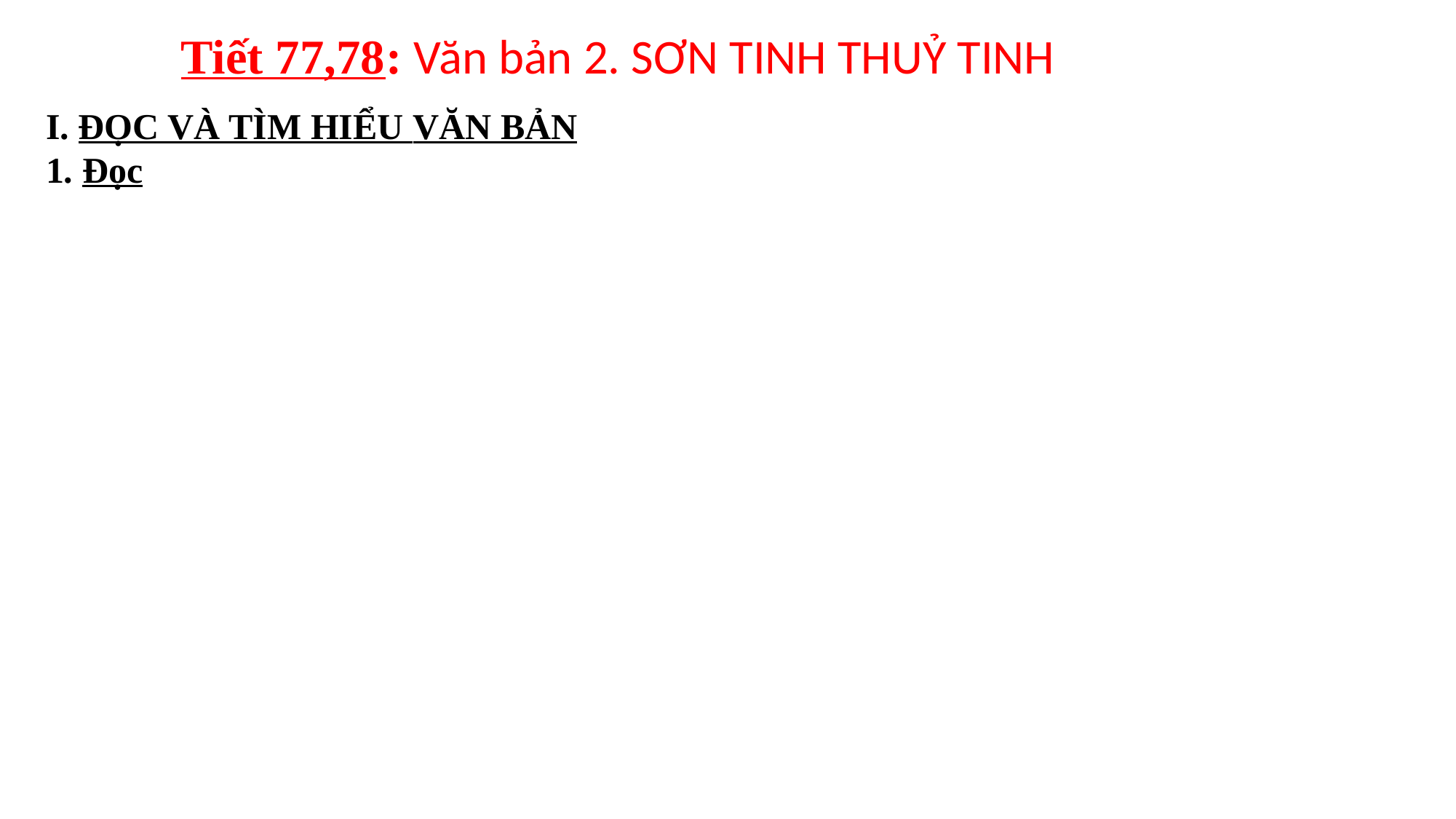

Tiết 77,78: Văn bản 2. SƠN TINH THUỶ TINH

I. ĐỌC VÀ TÌM HIỂU VĂN BẢN
1. Đọc